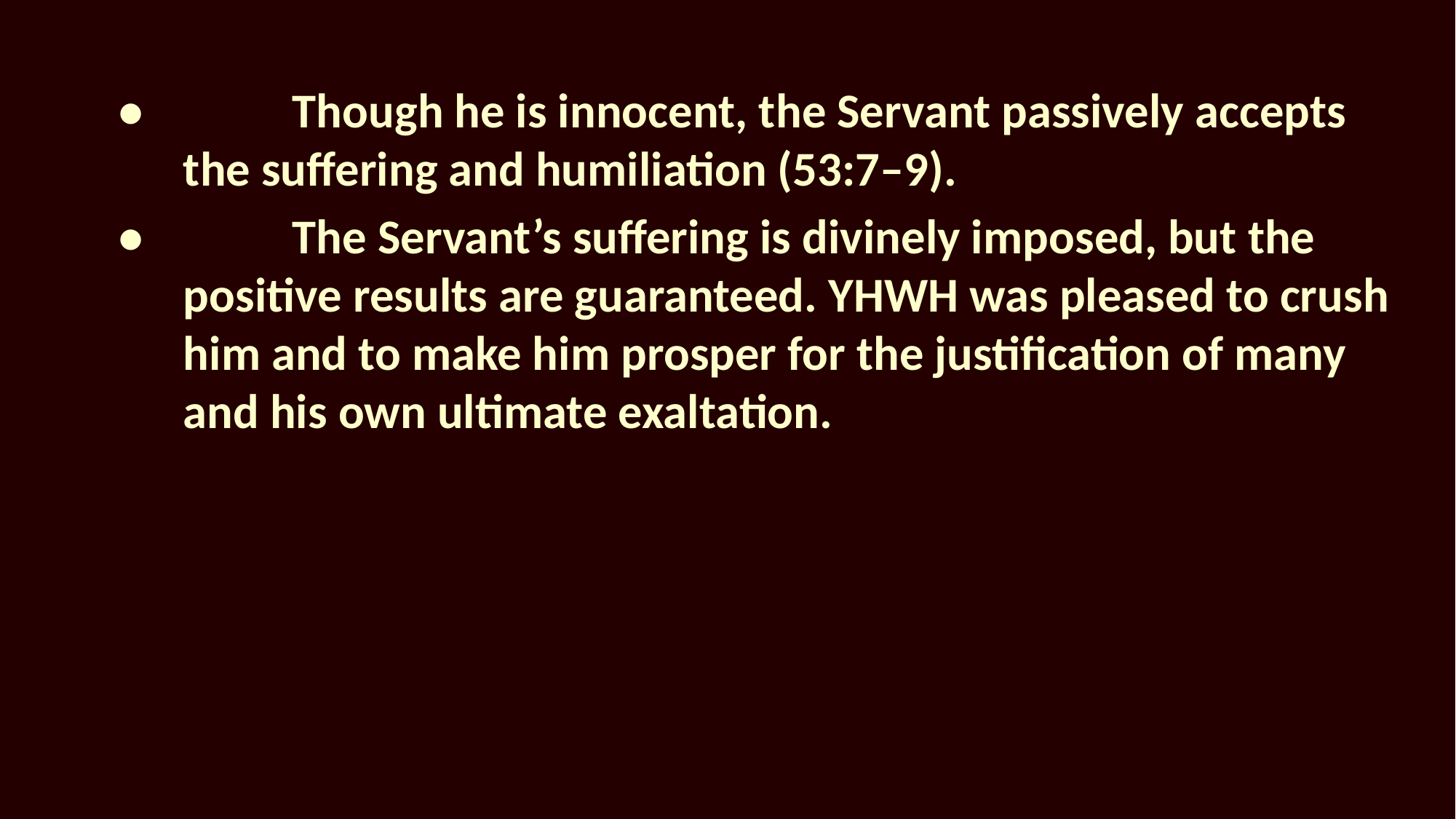

•		Though he is innocent, the Servant passively accepts the suffering and humiliation (53:7–9).
•		The Servant’s suffering is divinely imposed, but the positive results are guaranteed. YHWH was pleased to crush him and to make him prosper for the justification of many and his own ultimate exaltation.